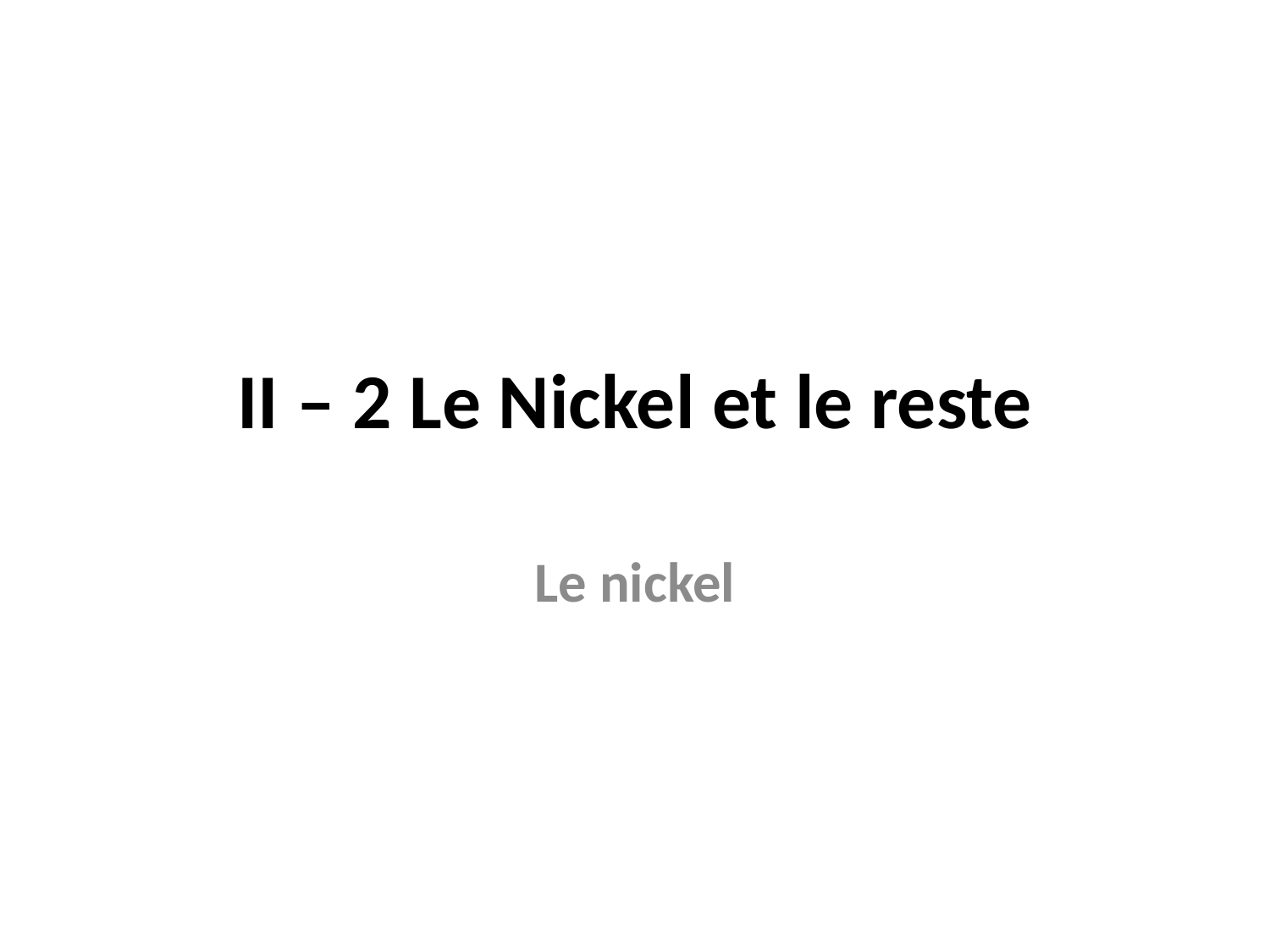

# II – 2 Le Nickel et le reste
Le nickel